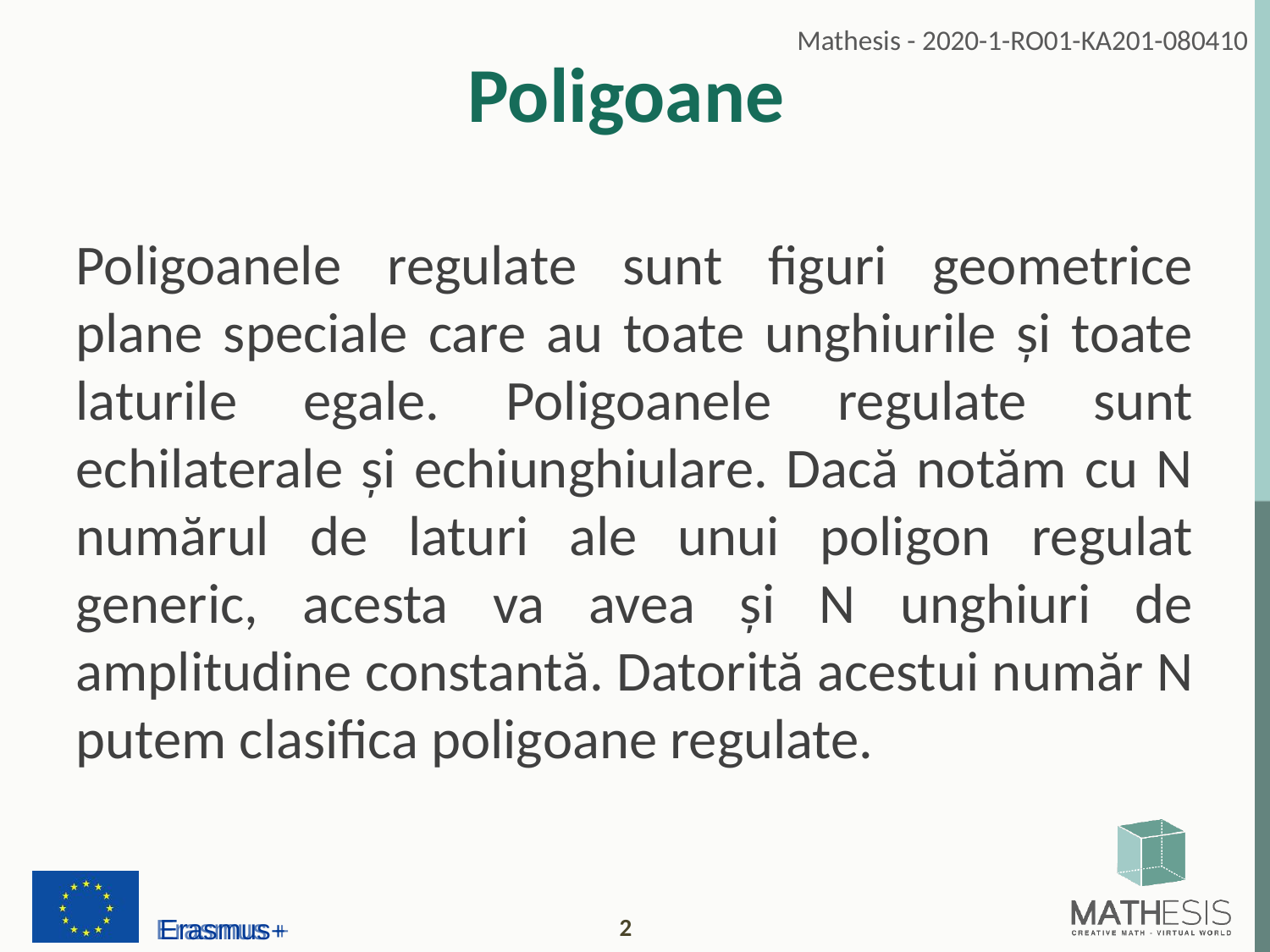

# Poligoane
Poligoanele regulate sunt figuri geometrice plane speciale care au toate unghiurile și toate laturile egale. Poligoanele regulate sunt echilaterale și echiunghiulare. Dacă notăm cu N numărul de laturi ale unui poligon regulat generic, acesta va avea și N unghiuri de amplitudine constantă. Datorită acestui număr N putem clasifica poligoane regulate.